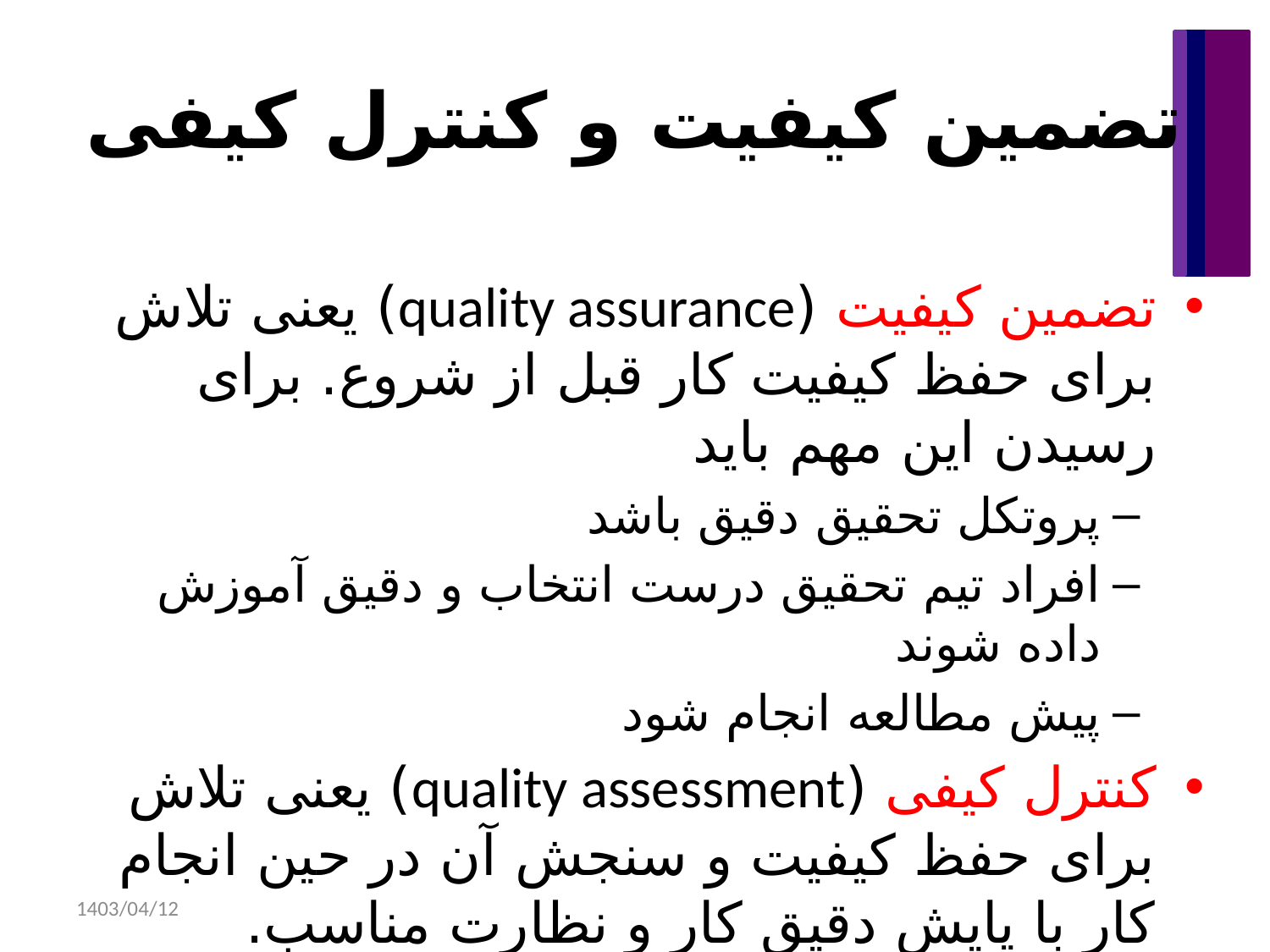

# تضمین کیفیت و کنترل کیفی
تضمین کیفیت (quality assurance) یعنی تلاش برای حفظ کیفیت کار قبل از شروع. برای رسیدن این مهم باید
پروتکل تحقیق دقیق باشد
افراد تیم تحقیق درست انتخاب و دقیق آموزش داده شوند
پیش مطالعه انجام شود
کنترل کیفی (quality assessment) یعنی تلاش برای حفظ کیفیت و سنجش آن در حین انجام کار با پایش دقیق کار و نظارت مناسب.
1403/04/12